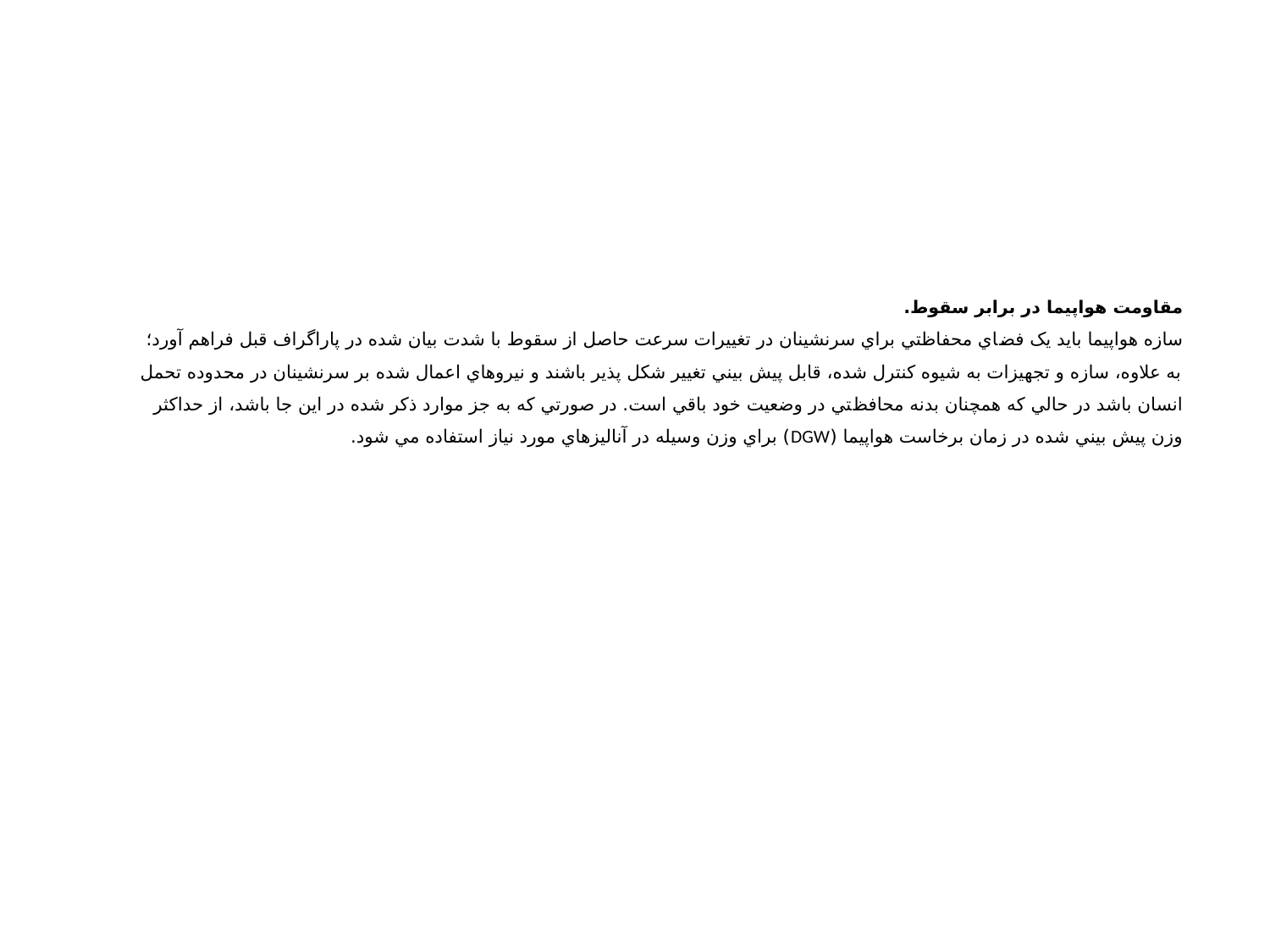

# مقاومت هواپيما در برابر سقوط. سازه هواپيما بايد يک فضاي محفاظتي براي سرنشينان در تغييرات سرعت حاصل از سقوط با شدت بيان شده در پاراگراف قبل فراهم آورد؛ به علاوه، سازه و تجهيزات به شيوه کنترل شده، قابل پيش بيني تغيير شکل پذير باشند و نيروهاي اعمال شده بر سرنشينان در محدوده تحمل انسان باشد در حالي که همچنان بدنه محافظتي در وضعيت خود باقي است. در صورتي که به جز موارد ذکر شده در اين جا باشد، از حداکثر وزن پيش بيني شده در زمان برخاست هواپيما (DGW) براي وزن وسيله در آناليزهاي مورد نياز استفاده مي شود.